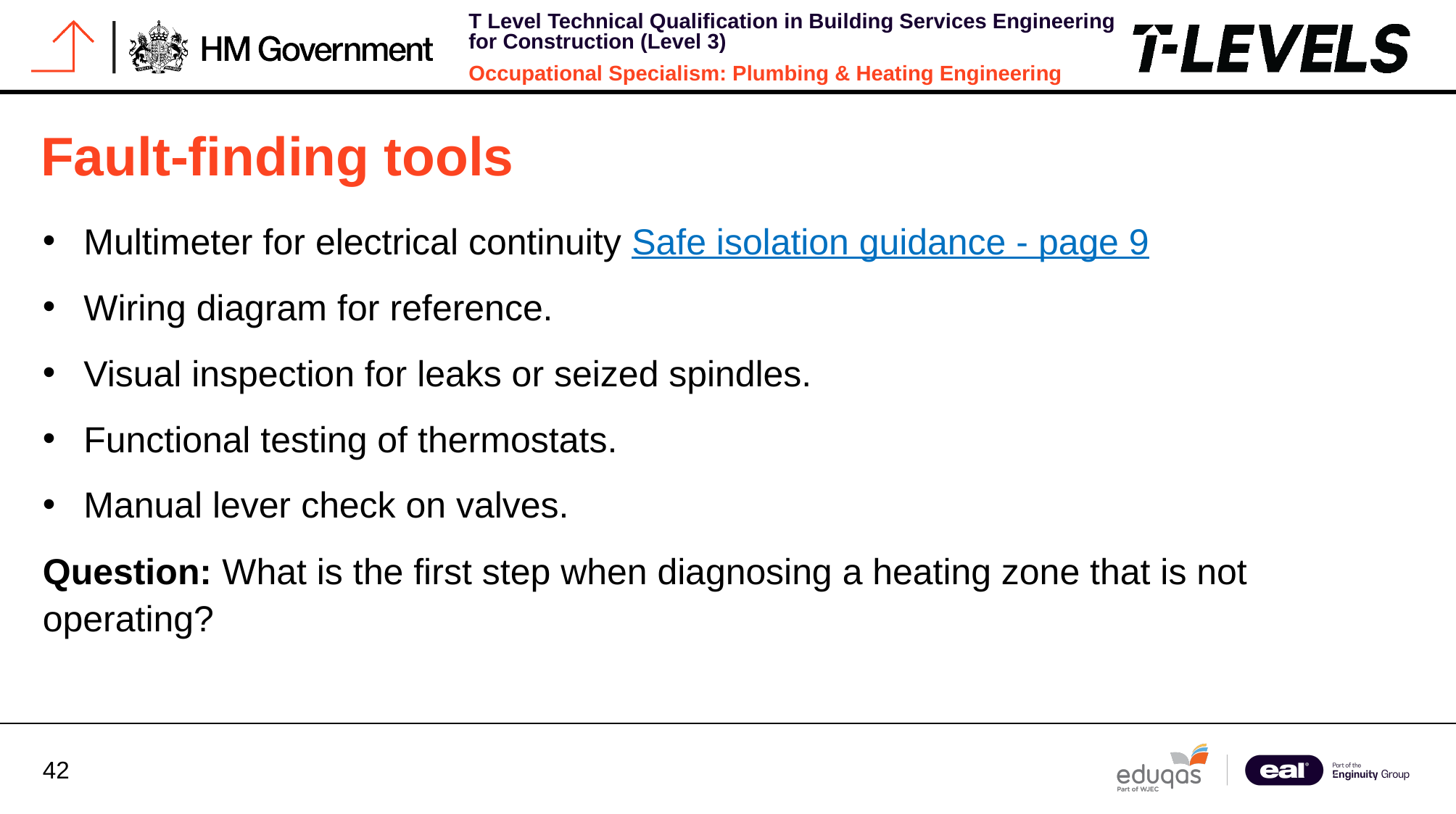

# Fault-finding tools
Multimeter for electrical continuity Safe isolation guidance - page 9
Wiring diagram for reference.
Visual inspection for leaks or seized spindles.
Functional testing of thermostats.
Manual lever check on valves.
Question: What is the first step when diagnosing a heating zone that is not operating?